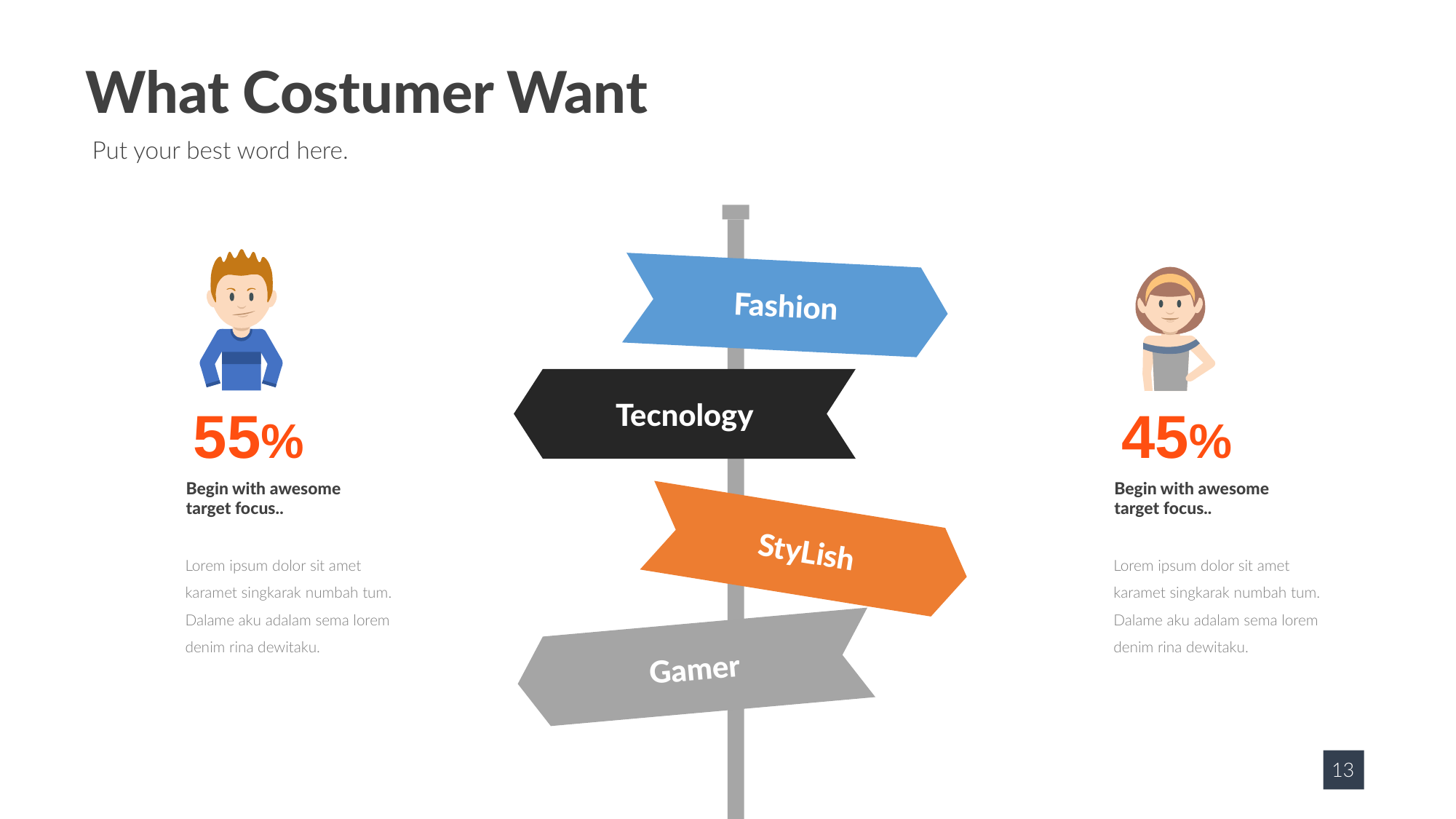

What Costumer Want
Put your best word here.

55%
Begin with awesome target focus..
Lorem ipsum dolor sit amet karamet singkarak numbah tum. Dalame aku adalam sema lorem  denim rina dewitaku.
Fashion

45%
Begin with awesome target focus..
Lorem ipsum dolor sit amet karamet singkarak numbah tum. Dalame aku adalam sema lorem  denim rina dewitaku.
Tecnology
StyLish
Gamer

13